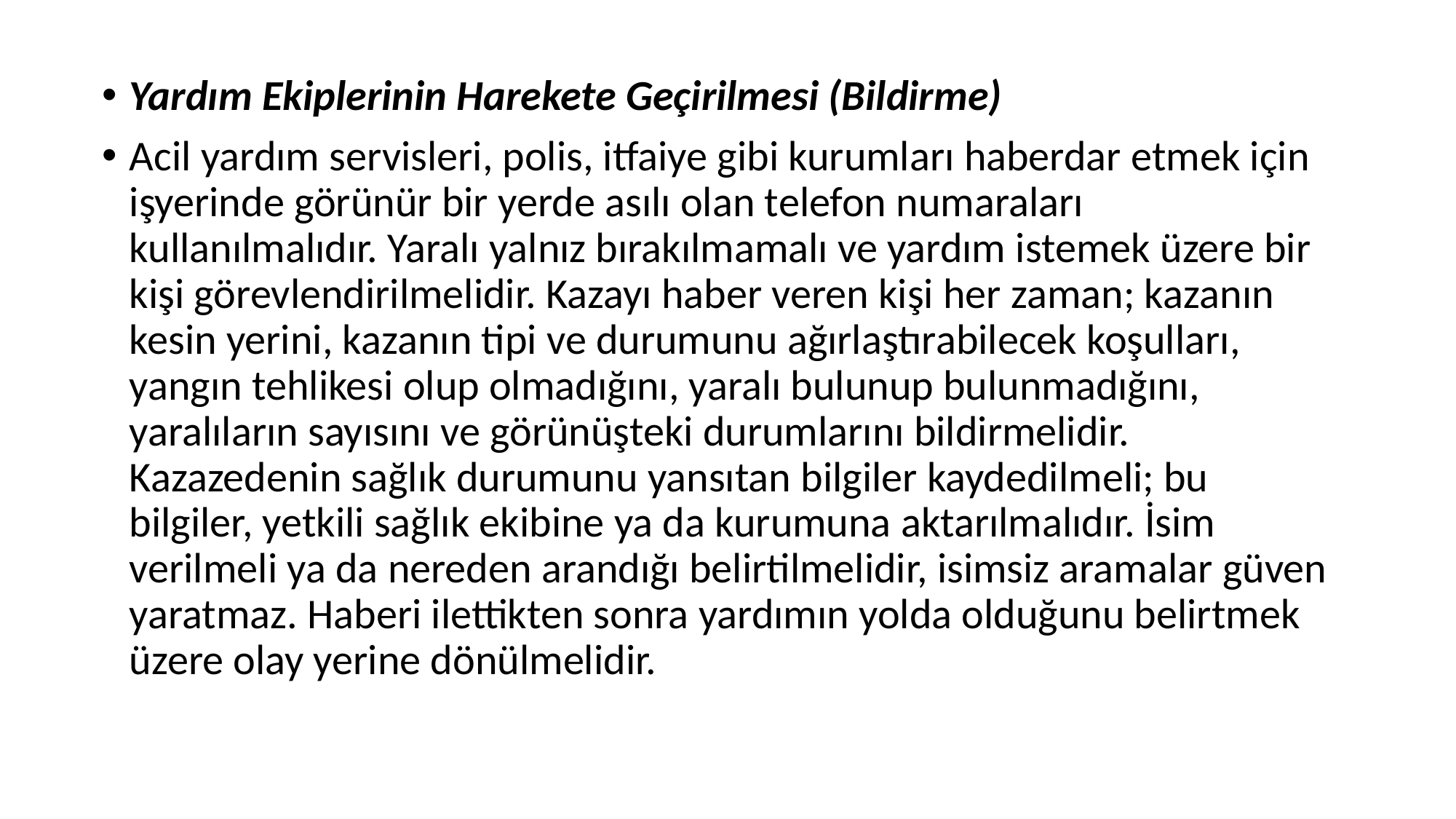

Yardım Ekiplerinin Harekete Geçirilmesi (Bildirme)
Acil yardım servisleri, polis, itfaiye gibi kurumları haberdar etmek için işyerinde görünür bir yerde asılı olan telefon numaraları kullanılmalıdır. Yaralı yalnız bırakılmamalı ve yardım istemek üzere bir kişi görevlendirilmelidir. Kazayı haber veren kişi her zaman; kazanın kesin yerini, kazanın tipi ve durumunu ağırlaştırabilecek koşulları, yangın tehlikesi olup olmadığını, yaralı bulunup bulunmadığını, yaralıların sayısını ve görünüşteki durumlarını bildirmelidir. Kazazedenin sağlık durumunu yansıtan bilgiler kaydedilmeli; bu bilgiler, yetkili sağlık ekibine ya da kurumuna aktarılmalıdır. İsim verilmeli ya da nereden arandığı belirtilmelidir, isimsiz aramalar güven yaratmaz. Haberi ilettikten sonra yardımın yolda olduğunu belirtmek üzere olay yerine dönülmelidir.